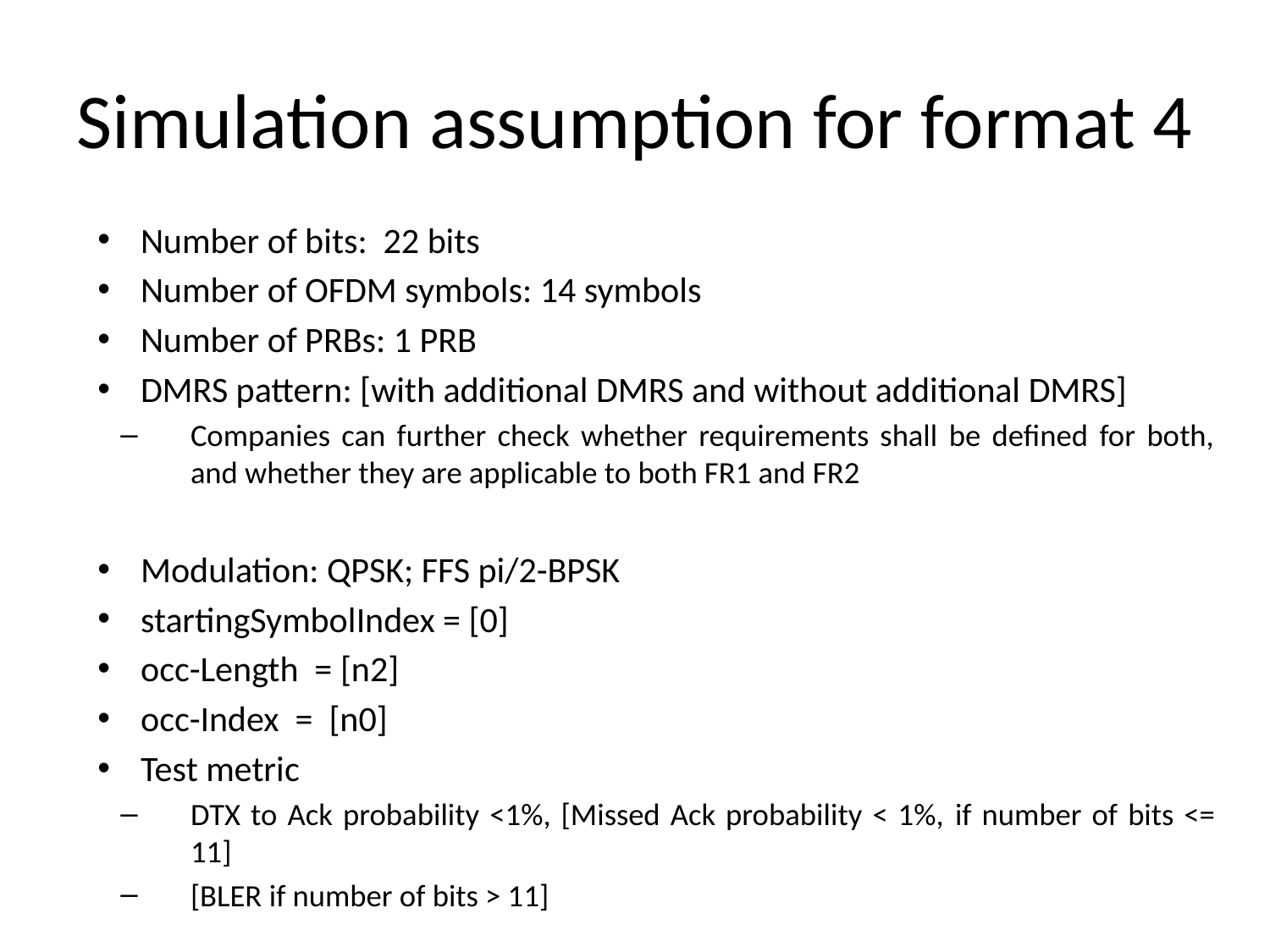

# Simulation assumption for format 4
Number of bits:  22 bits
Number of OFDM symbols: 14 symbols
Number of PRBs: 1 PRB
DMRS pattern: [with additional DMRS and without additional DMRS]
Companies can further check whether requirements shall be defined for both, and whether they are applicable to both FR1 and FR2

Modulation: QPSK; FFS pi/2-BPSK
startingSymbolIndex = [0]
occ-Length  = [n2]
occ-Index  =  [n0]
Test metric
DTX to Ack probability <1%, [Missed Ack probability < 1%, if number of bits <= 11]
[BLER if number of bits > 11]